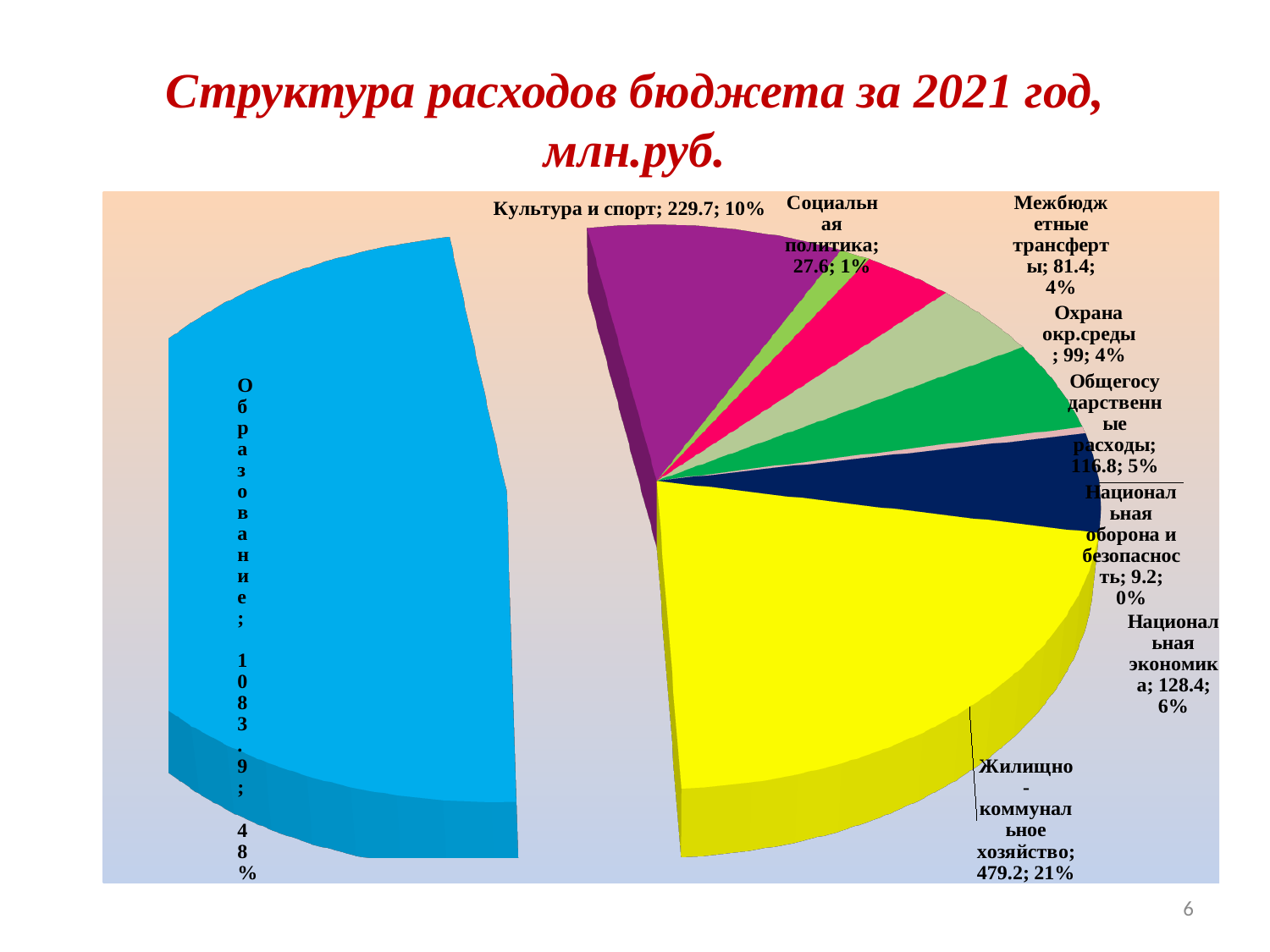

# Структура расходов бюджета за 2021 год, млн.руб.

[unsupported chart]

6